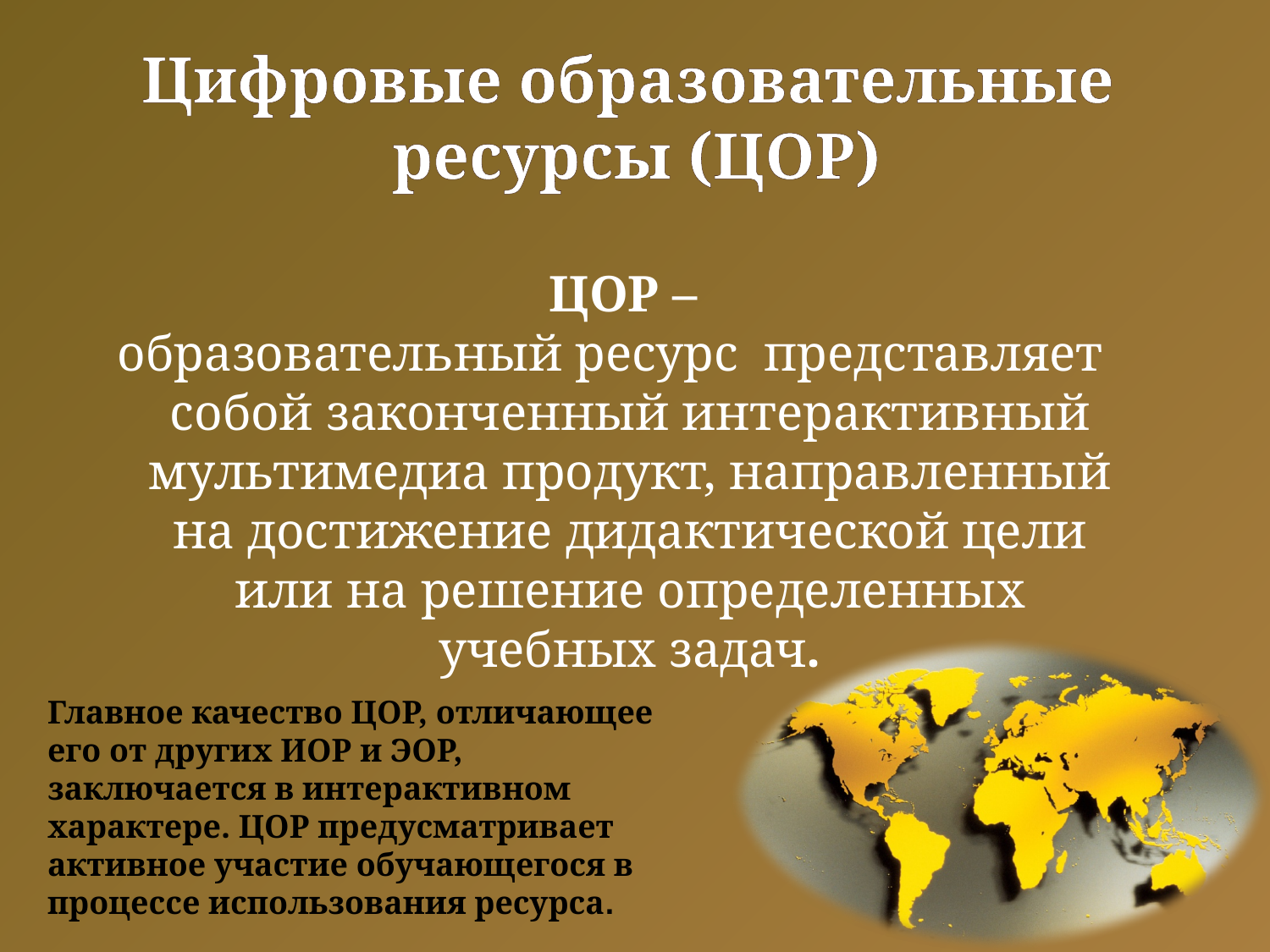

# Цифровые образовательные ресурсы (ЦОР)
   ЦОР –
образовательный ресурс  представляет собой законченный интерактивный мультимедиа продукт, направленный на достижение дидактической цели или на решение определенных учебных задач.
Главное качество ЦОР, отличающее его от других ИОР и ЭОР, заключается в интерактивном характере. ЦОР предусматривает активное участие обучающегося в процессе использования ресурса.